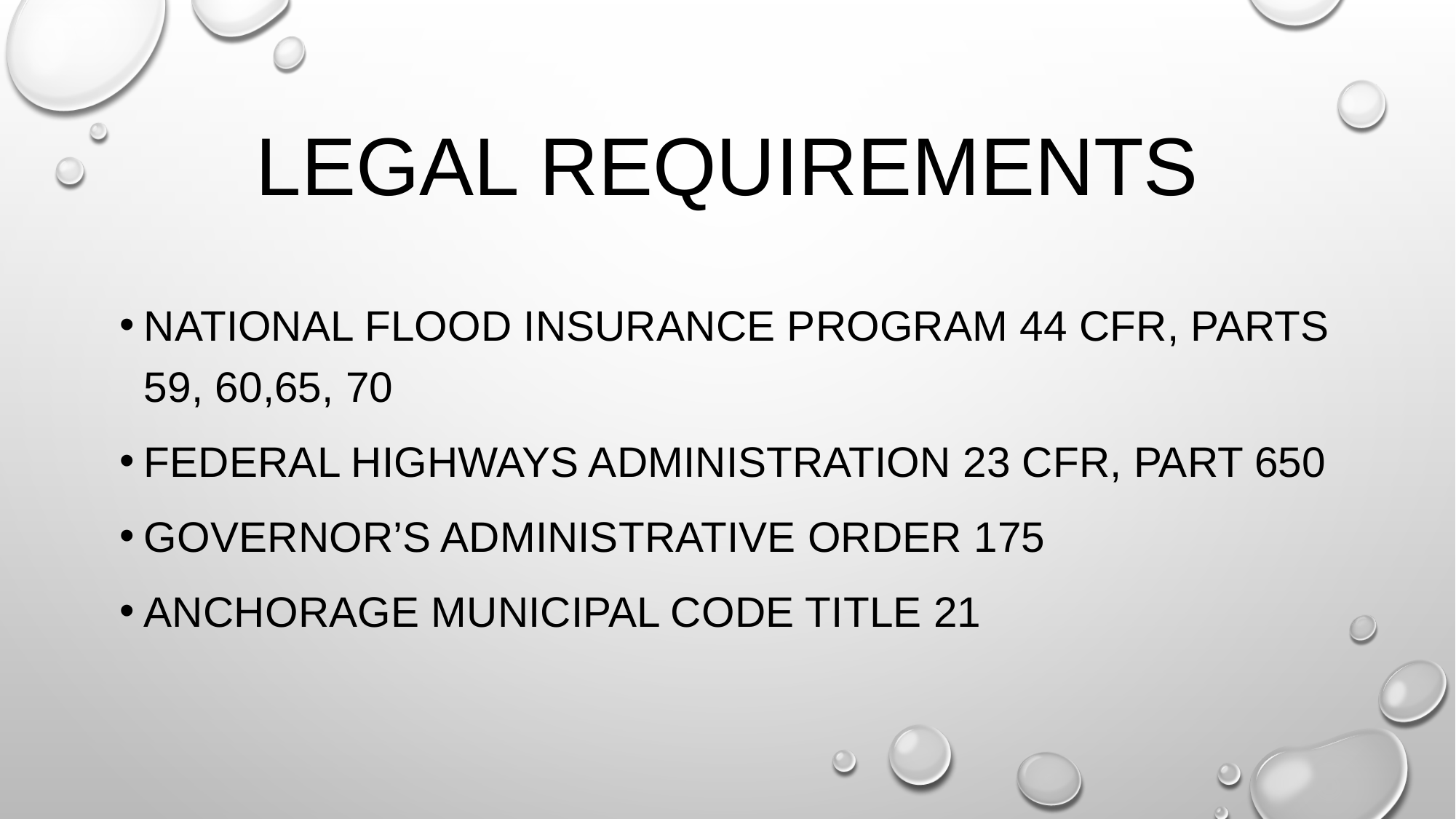

# Legal requirements
National flood insurance program 44 cfr, parts 59, 60,65, 70
Federal highways administration 23 cfr, part 650
Governor’s administrative order 175
Anchorage municipal code title 21